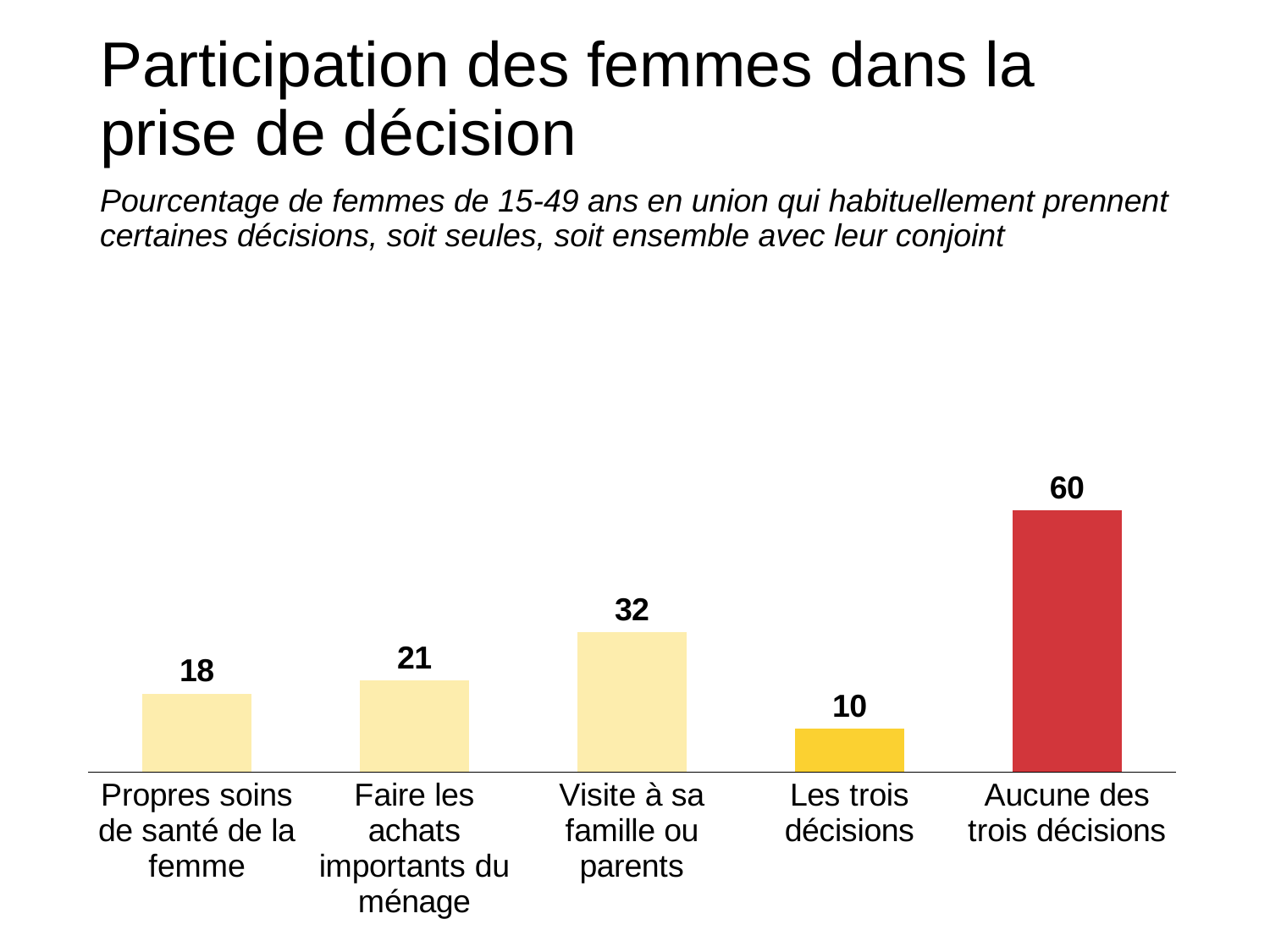

# Participation des femmes dans la prise de décision
Pourcentage de femmes de 15-49 ans en union qui habituellement prennent certaines décisions, soit seules, soit ensemble avec leur conjoint

### Chart

| Category | Propres soins de santé de la femme |
|---|---|
| Propres soins de santé de la femme | 18.0 |
| Faire les achats importants du ménage | 21.0 |
| Visite à sa famille ou parents | 32.0 |
| Les trois décisions | 10.0 |
| Aucune des trois décisions | 60.0 |